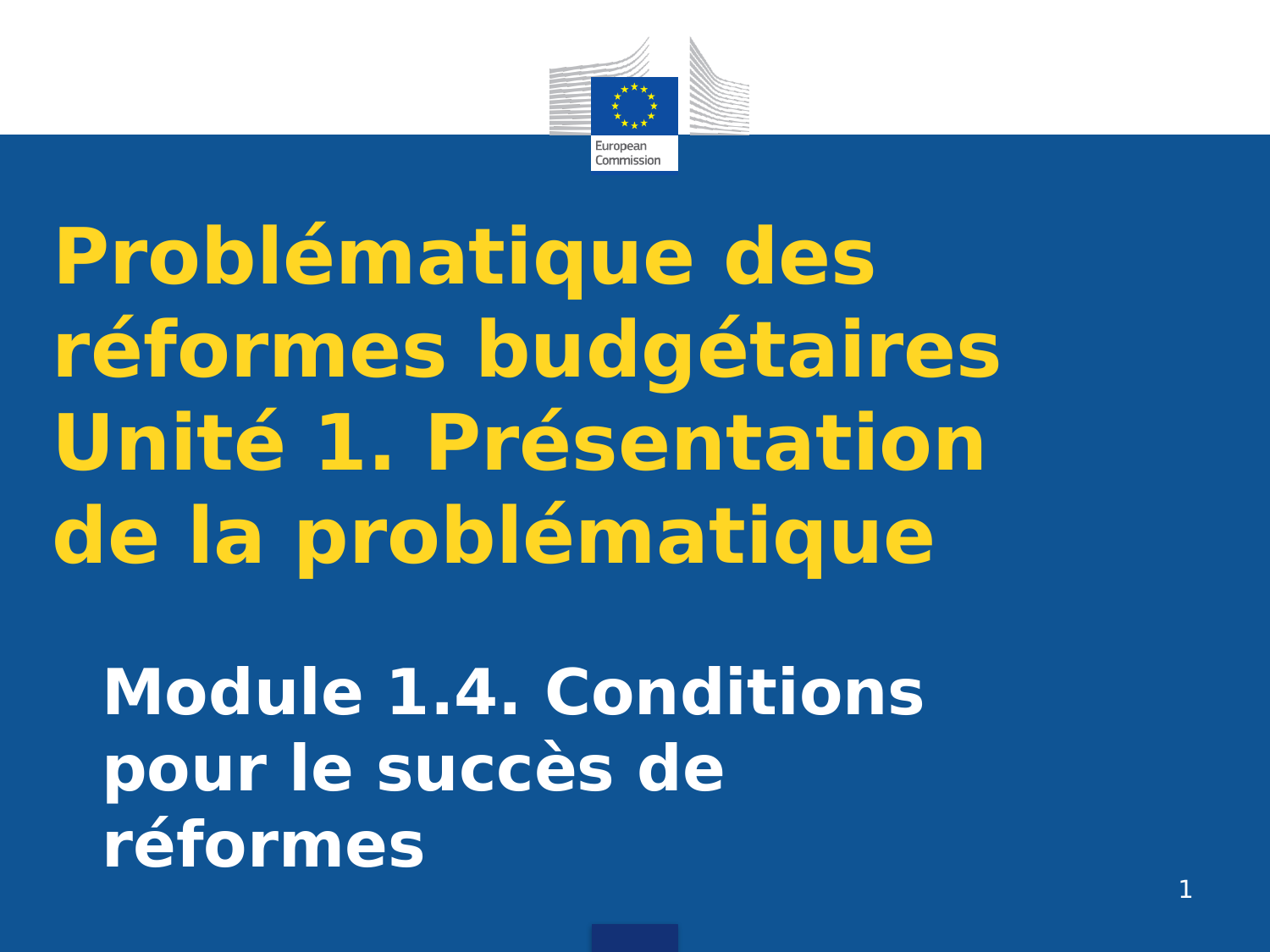

# Problématique des réformes budgétaires Unité 1. Présentation de la problématique
Module 1.4. Conditions pour le succès de réformes
1